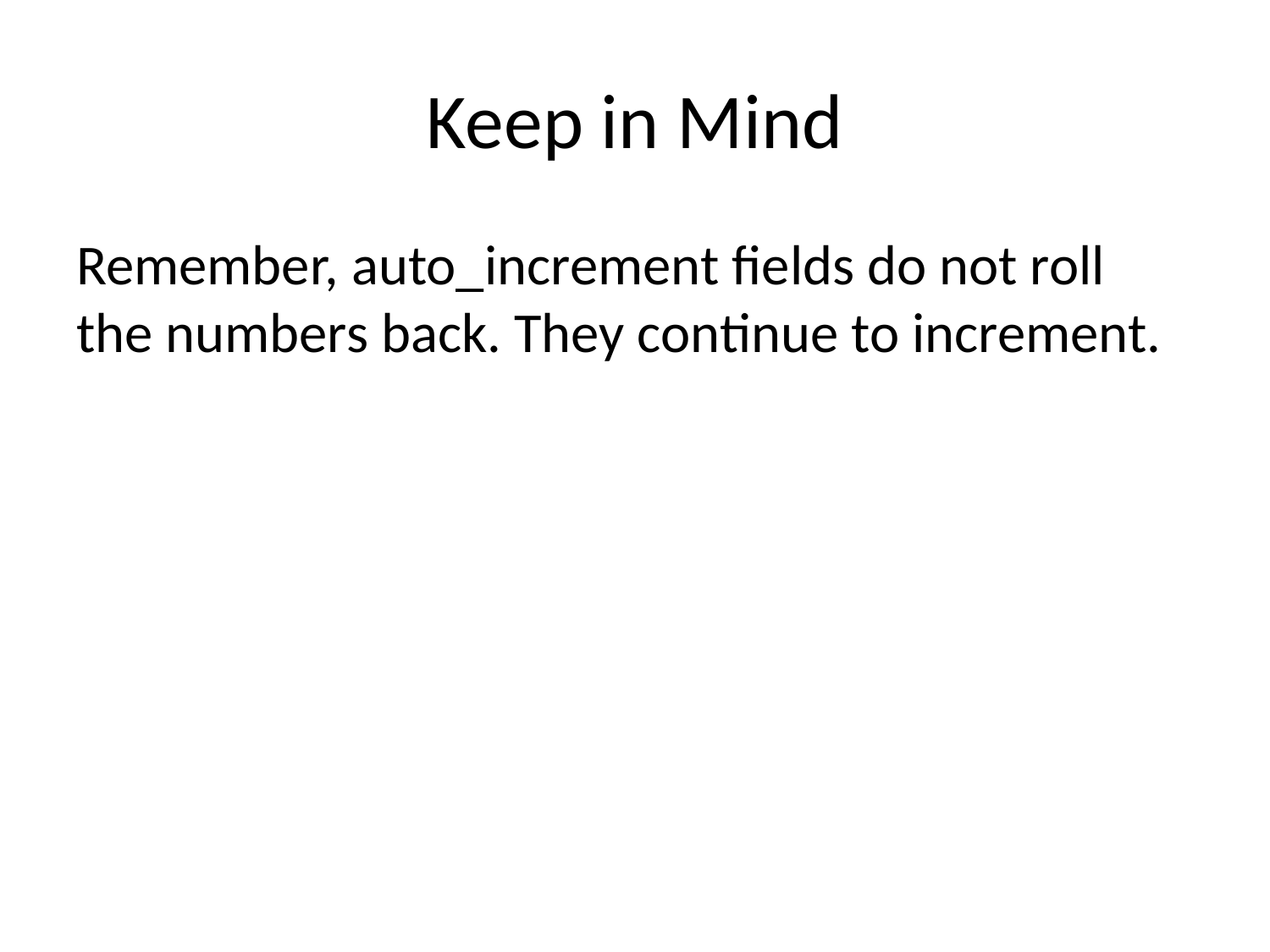

# Keep in Mind
Remember, auto_increment fields do not roll the numbers back. They continue to increment.